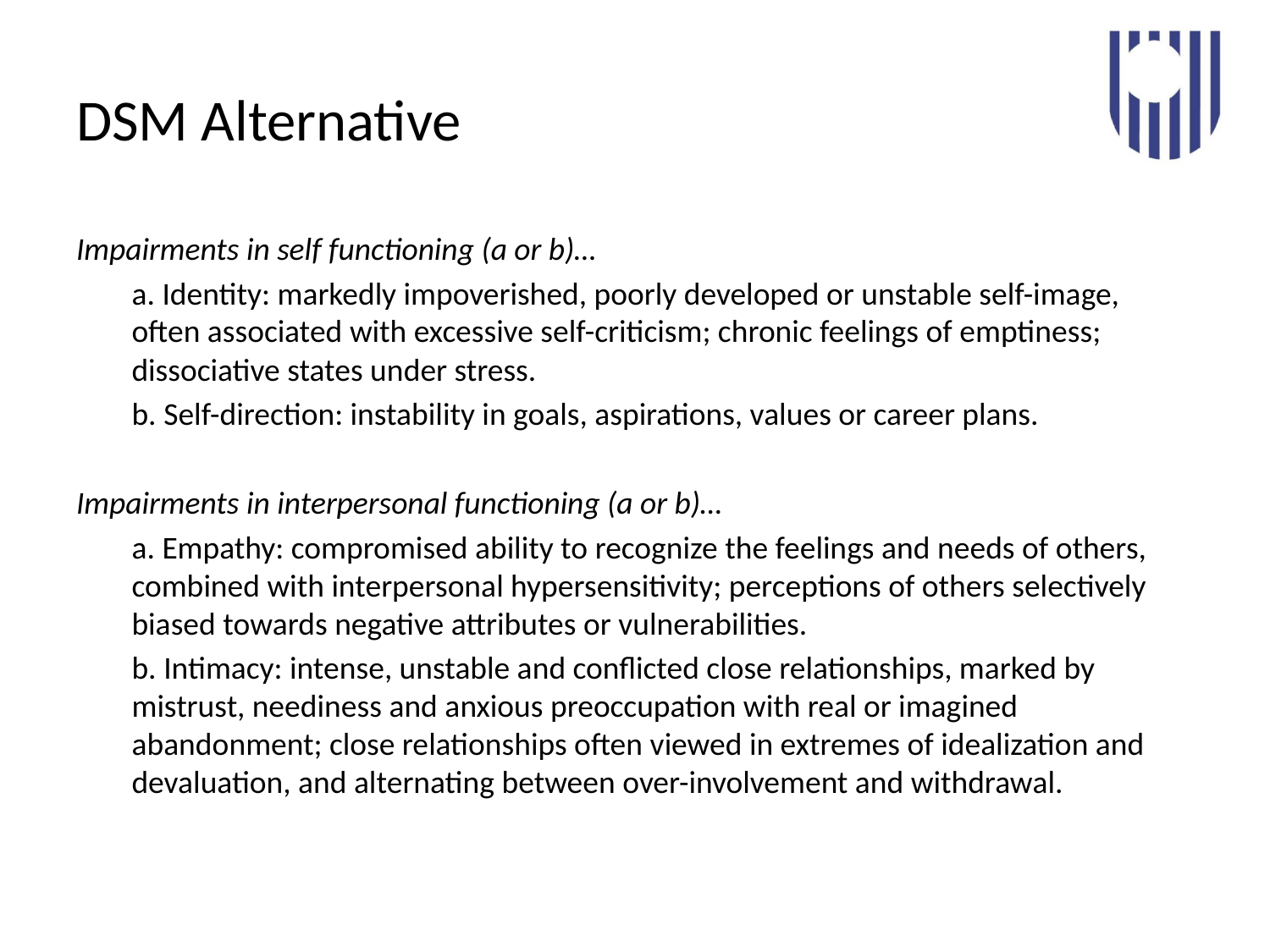

# DSM Alternative
Impairments in self functioning (a or b)…
a. Identity: markedly impoverished, poorly developed or unstable self-image, often associated with excessive self-criticism; chronic feelings of emptiness; dissociative states under stress.
b. Self-direction: instability in goals, aspirations, values or career plans.

Impairments in interpersonal functioning (a or b)…
a. Empathy: compromised ability to recognize the feelings and needs of others, combined with interpersonal hypersensitivity; perceptions of others selectively biased towards negative attributes or vulnerabilities.
b. Intimacy: intense, unstable and conflicted close relationships, marked by mistrust, neediness and anxious preoccupation with real or imagined abandonment; close relationships often viewed in extremes of idealization and devaluation, and alternating between over-involvement and withdrawal.